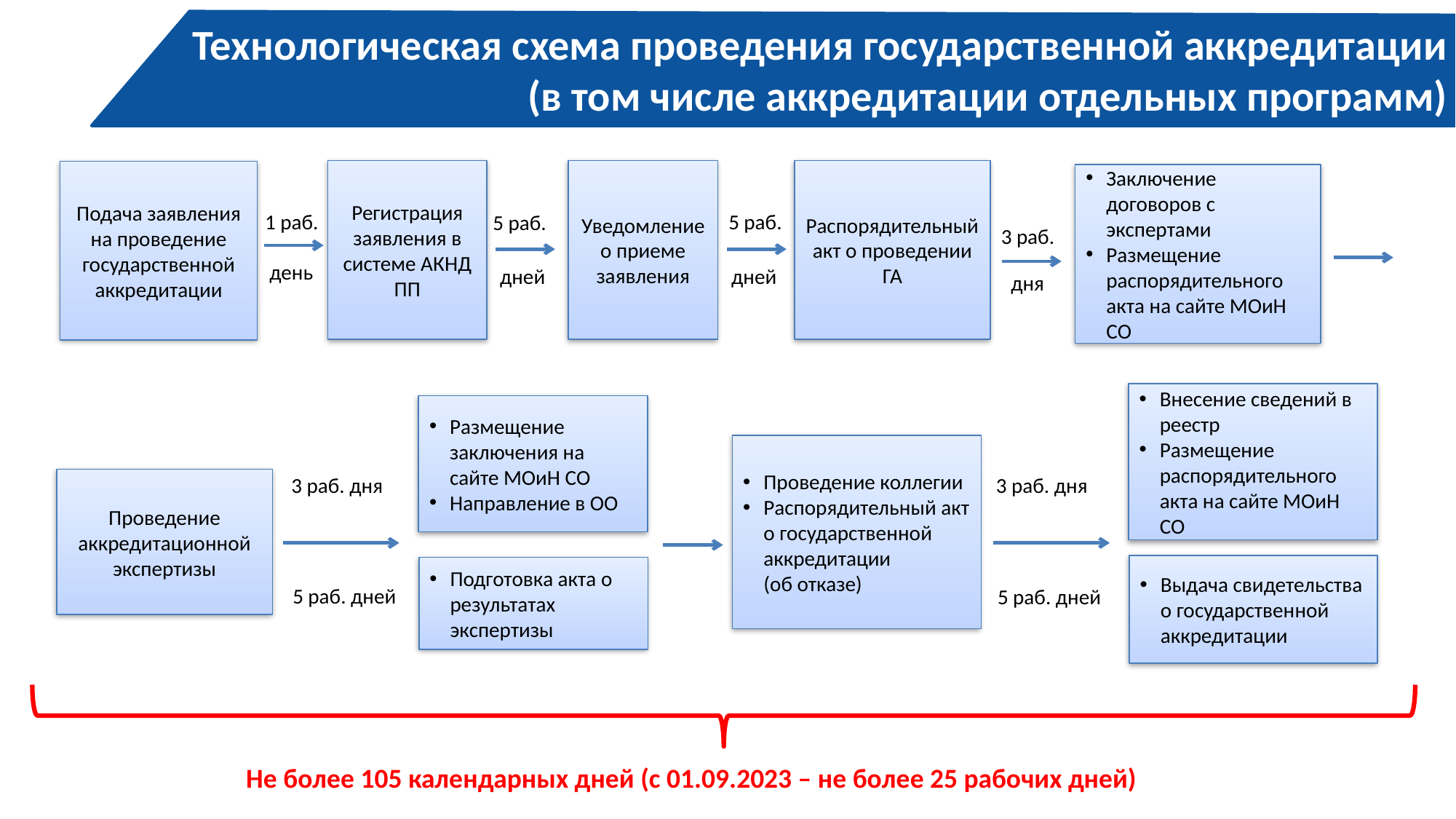

Технологическая схема проведения государственной аккредитации
(в том числе аккредитации отдельных программ)

Регистрация заявления в системе АКНД ПП
Уведомление о приеме заявления
Распорядительный акт о проведении ГА
Подача заявления на проведение государственной аккредитации
1 раб.
день
5 раб.
дней
5 раб.
дней
Заключение договоров с экспертами
Размещение  распорядительного акта на сайте МОиН СО

3 раб.
дня
Внесение сведений в реестр
Размещение распорядительного акта на сайте МОиН СО
Размещение заключения на сайте МОиН СО
Направление в ОО
Проведение коллегии
Распорядительный акт о государственной аккредитации            (об отказе)
3 раб. дня
5 раб. дней
3 раб. дня
5 раб. дней
Проведение аккредитационной экспертизы
Выдача свидетельства о государственной аккредитации
Подготовка акта о результатах экспертизы
Не более 105 календарных дней (с 01.09.2023 – не более 25 рабочих дней)